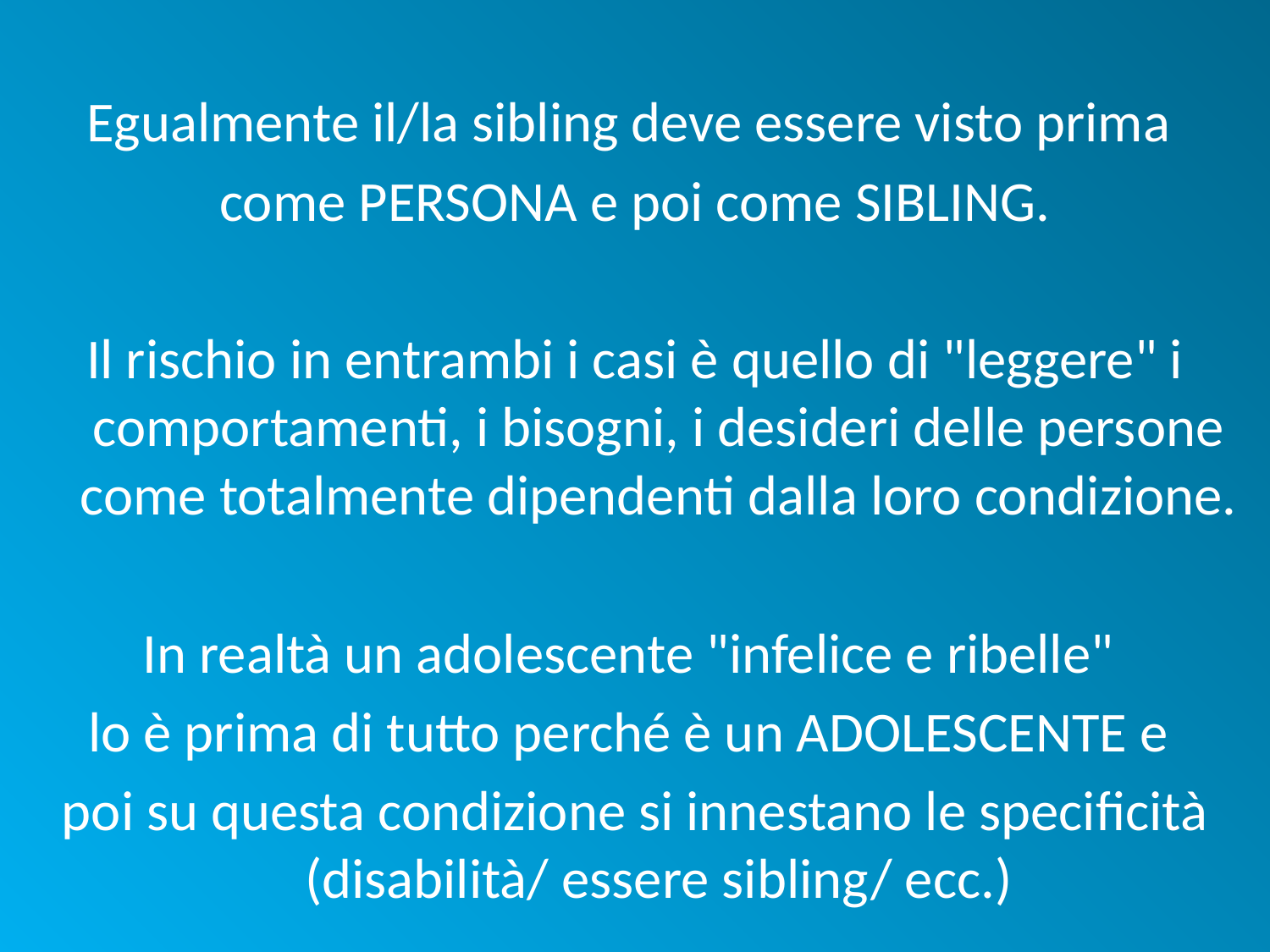

Egualmente il/la sibling deve essere visto prima
come PERSONA e poi come SIBLING.

Il rischio in entrambi i casi è quello di "leggere" i comportamenti, i bisogni, i desideri delle persone come totalmente dipendenti dalla loro condizione.

In realtà un adolescente "infelice e ribelle"
lo è prima di tutto perché è un ADOLESCENTE e
poi su questa condizione si innestano le specificità (disabilità/ essere sibling/ ecc.)